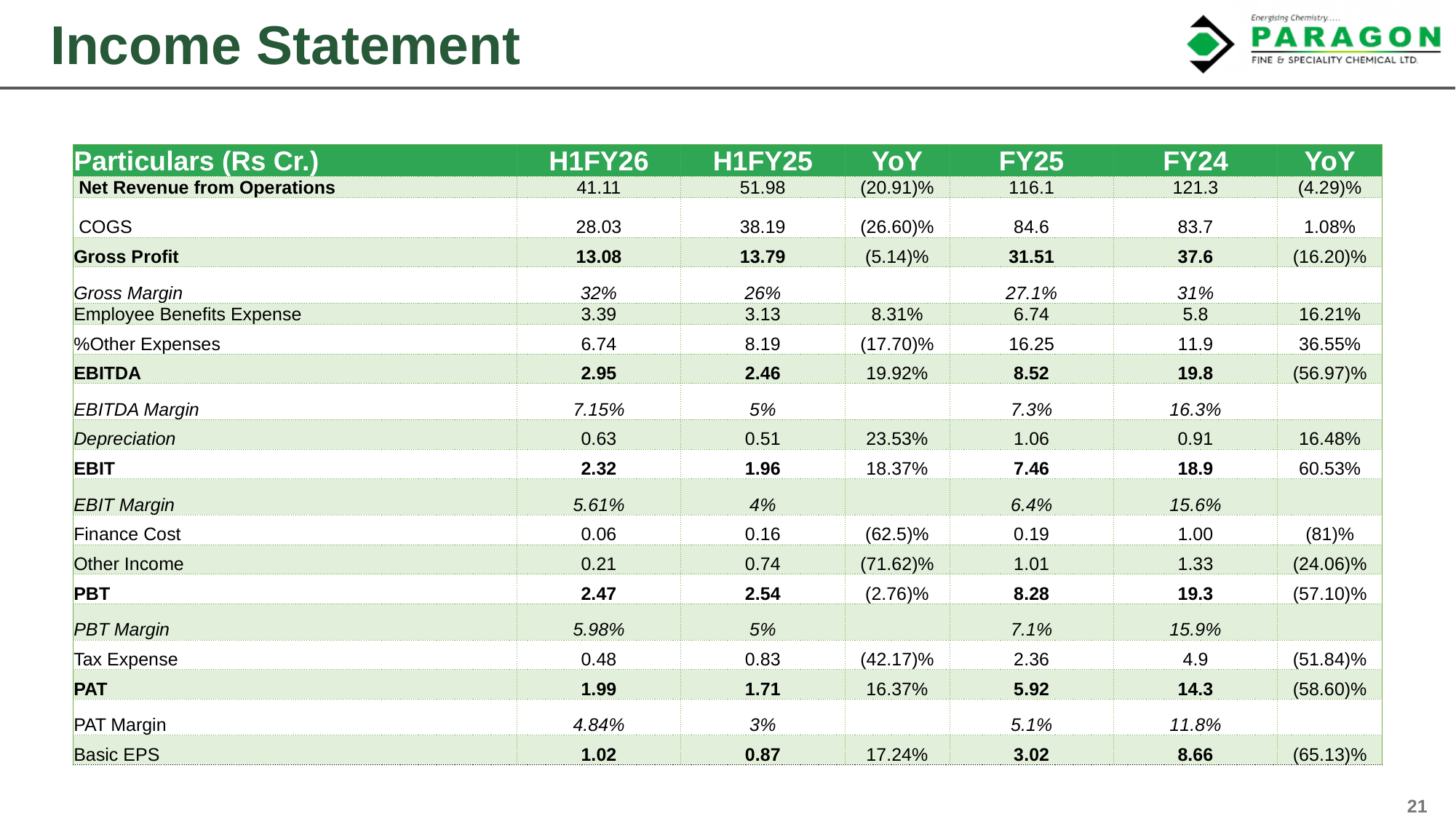

Income Statement
| Particulars (Rs Cr.) | H1FY26 | H1FY25 | YoY | FY25 | FY24 | YoY |
| --- | --- | --- | --- | --- | --- | --- |
| Net Revenue from Operations | 41.11 | 51.98 | (20.91)% | 116.1 | 121.3 | (4.29)% |
| COGS | 28.03 | 38.19 | (26.60)% | 84.6 | 83.7 | 1.08% |
| Gross Profit | 13.08 | 13.79 | (5.14)% | 31.51 | 37.6 | (16.20)% |
| Gross Margin | 32% | 26% |  | 27.1% | 31% |  |
| Employee Benefits Expense | 3.39 | 3.13 | 8.31% | 6.74 | 5.8 | 16.21% |
| %Other Expenses | 6.74 | 8.19 | (17.70)% | 16.25 | 11.9 | 36.55% |
| EBITDA | 2.95 | 2.46 | 19.92% | 8.52 | 19.8 | (56.97)% |
| EBITDA Margin | 7.15% | 5% |  | 7.3% | 16.3% |  |
| Depreciation | 0.63 | 0.51 | 23.53% | 1.06 | 0.91 | 16.48% |
| EBIT | 2.32 | 1.96 | 18.37% | 7.46 | 18.9 | 60.53% |
| EBIT Margin | 5.61% | 4% |  | 6.4% | 15.6% |  |
| Finance Cost | 0.06 | 0.16 | (62.5)% | 0.19 | 1.00 | (81)% |
| Other Income | 0.21 | 0.74 | (71.62)% | 1.01 | 1.33 | (24.06)% |
| PBT | 2.47 | 2.54 | (2.76)% | 8.28 | 19.3 | (57.10)% |
| PBT Margin | 5.98% | 5% |  | 7.1% | 15.9% |  |
| Tax Expense | 0.48 | 0.83 | (42.17)% | 2.36 | 4.9 | (51.84)% |
| PAT | 1.99 | 1.71 | 16.37% | 5.92 | 14.3 | (58.60)% |
| PAT Margin | 4.84% | 3% |  | 5.1% | 11.8% |  |
| Basic EPS | 1.02 | 0.87 | 17.24% | 3.02 | 8.66 | (65.13)% |
21